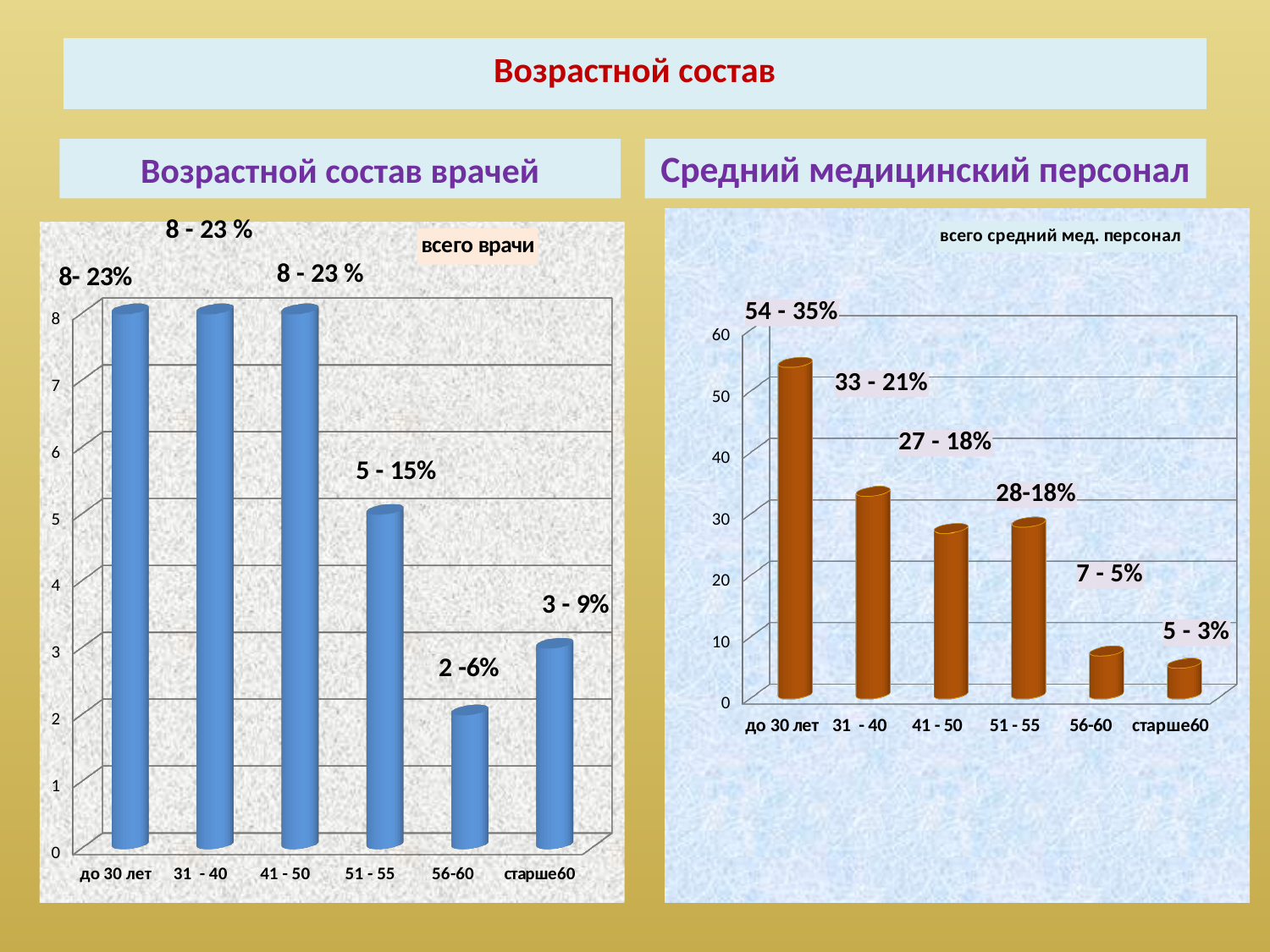

# Возрастной состав
Возрастной состав врачей
Средний медицинский персонал

[unsupported chart]

[unsupported chart]